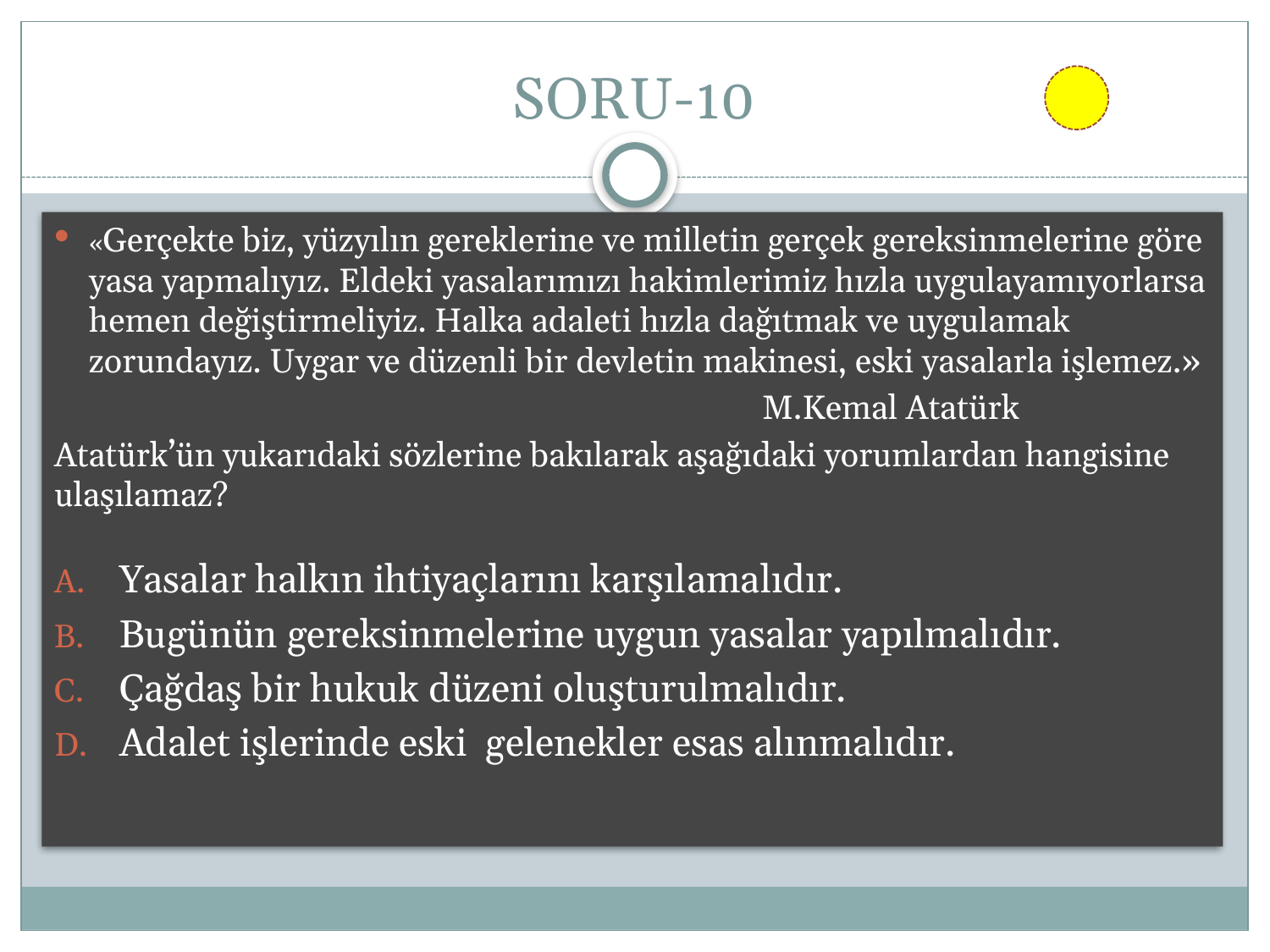

# SORU-10

«Gerçekte biz, yüzyılın gereklerine ve milletin gerçek gereksinmelerine göre yasa yapmalıyız. Eldeki yasalarımızı hakimlerimiz hızla uygulayamıyorlarsa hemen değiştirmeliyiz. Halka adaleti hızla dağıtmak ve uygulamak  zorundayız. Uygar ve düzenli bir devletin makinesi, eski yasalarla işlemez.»
                                                                                        M.Kemal Atatürk
Atatürk’ün yukarıdaki sözlerine bakılarak aşağıdaki yorumlardan hangisine ulaşılamaz?

Yasalar halkın ihtiyaçlarını karşılamalıdır.
Bugünün gereksinmelerine uygun yasalar yapılmalıdır.
Çağdaş bir hukuk düzeni oluşturulmalıdır.
Adalet işlerinde eski  gelenekler esas alınmalıdır.